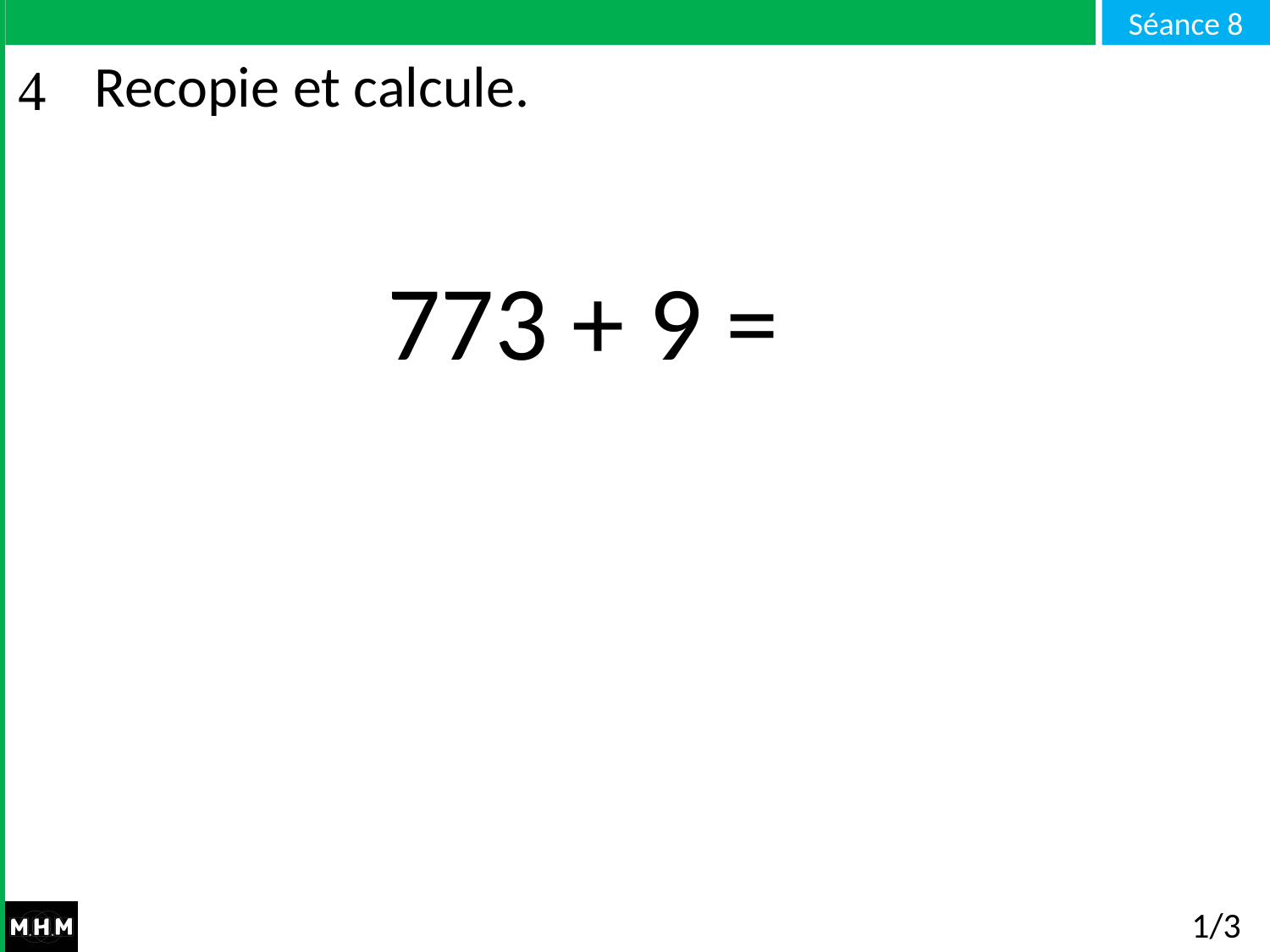

# Recopie et calcule.
773 + 9 =
1/3